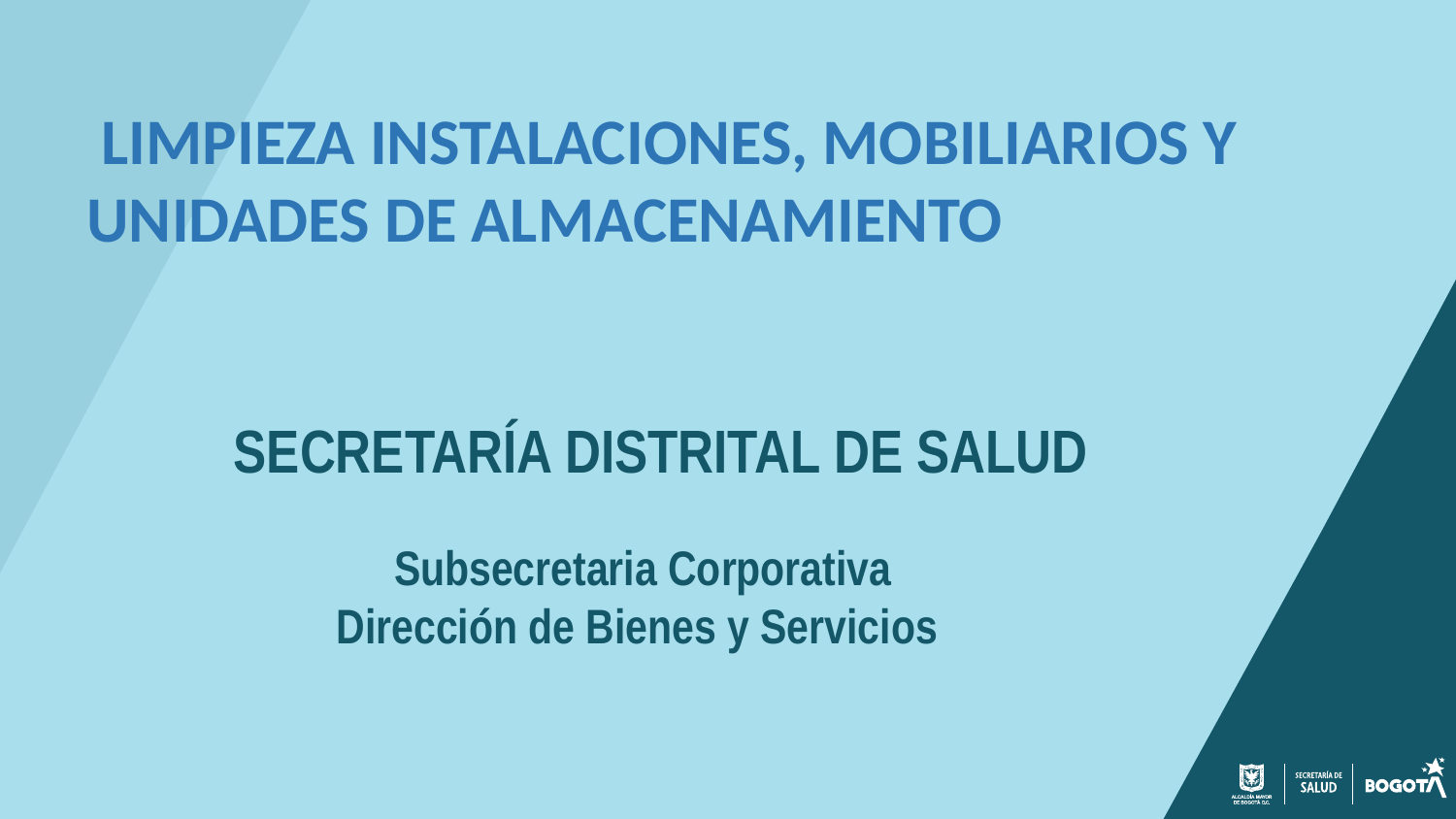

LIMPIEZA INSTALACIONES, MOBILIARIOS Y UNIDADES DE ALMACENAMIENTO
SECRETARÍA DISTRITAL DE SALUD
Subsecretaria Corporativa
Dirección de Bienes y Servicios